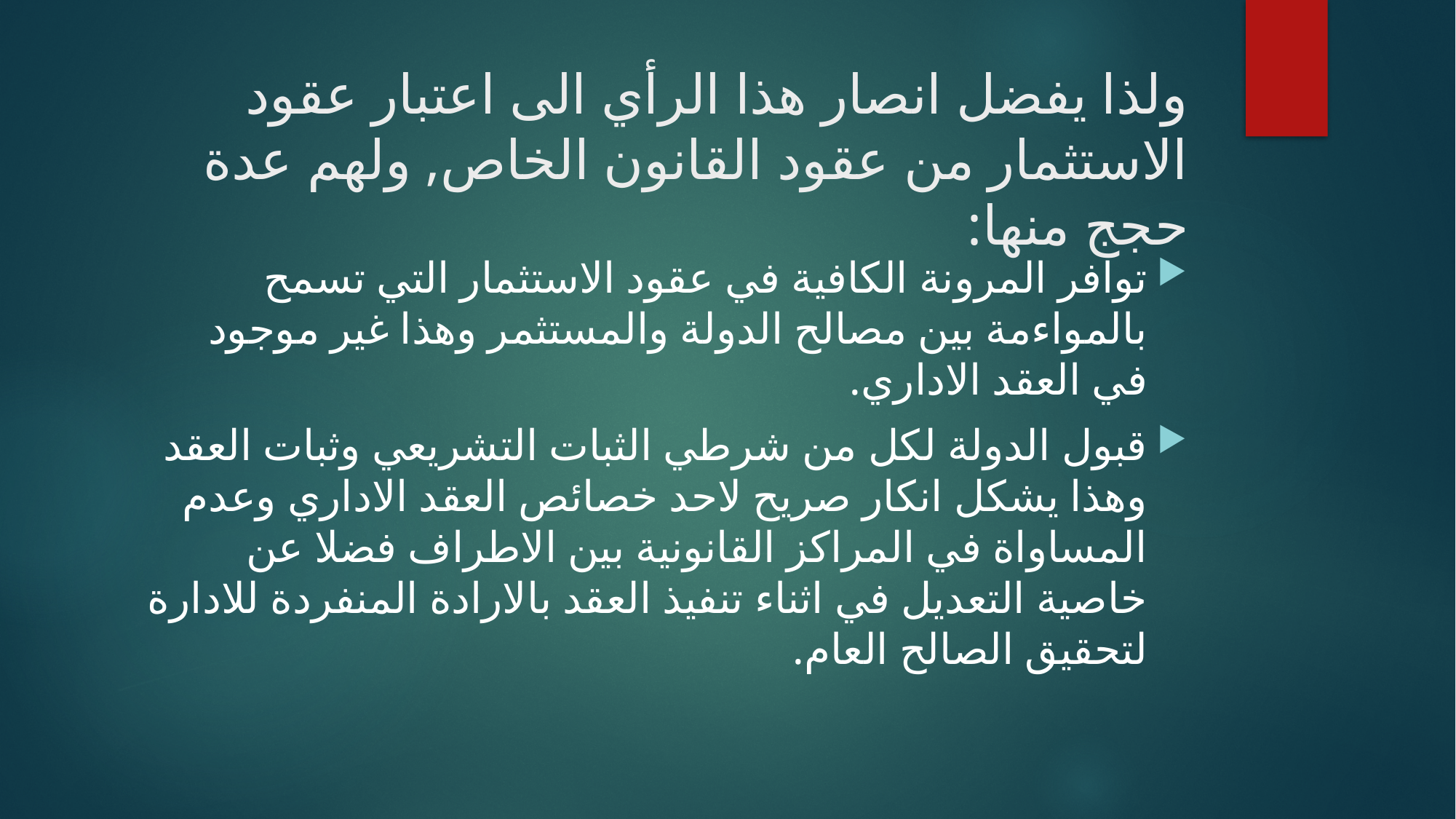

# ولذا يفضل انصار هذا الرأي الى اعتبار عقود الاستثمار من عقود القانون الخاص, ولهم عدة حجج منها:
توافر المرونة الكافية في عقود الاستثمار التي تسمح بالمواءمة بين مصالح الدولة والمستثمر وهذا غير موجود في العقد الاداري.
قبول الدولة لكل من شرطي الثبات التشريعي وثبات العقد وهذا يشكل انكار صريح لاحد خصائص العقد الاداري وعدم المساواة في المراكز القانونية بين الاطراف فضلا عن خاصية التعديل في اثناء تنفيذ العقد بالارادة المنفردة للادارة لتحقيق الصالح العام.